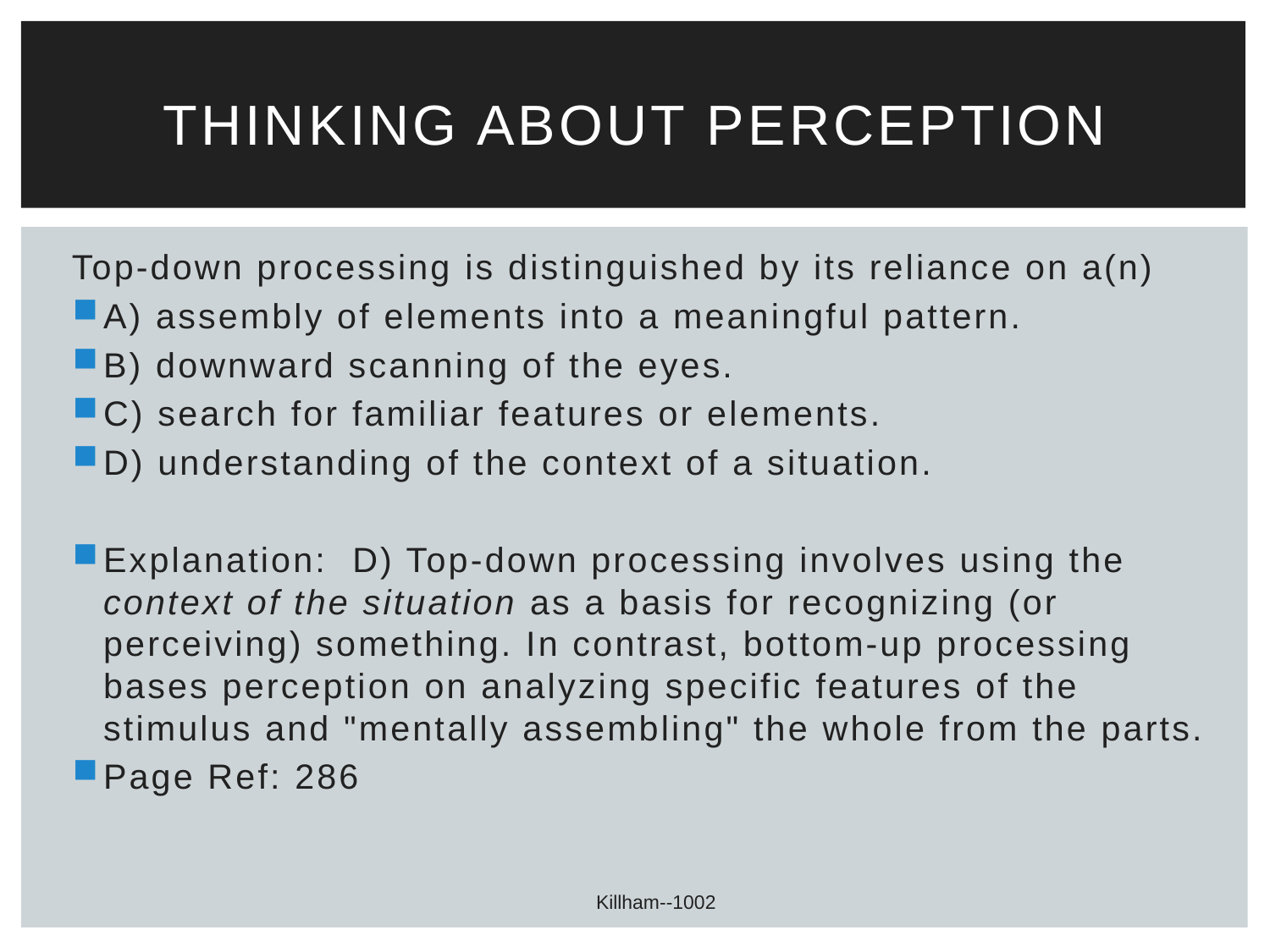

# Thinking about Perception
Top-down processing is distinguished by its reliance on a(n)
A) assembly of elements into a meaningful pattern.
B) downward scanning of the eyes.
C) search for familiar features or elements.
D) understanding of the context of a situation.

Explanation:  D) Top-down processing involves using the context of the situation as a basis for recognizing (or perceiving) something. In contrast, bottom-up processing bases perception on analyzing specific features of the stimulus and "mentally assembling" the whole from the parts.
Page Ref: 286
Killham--1002